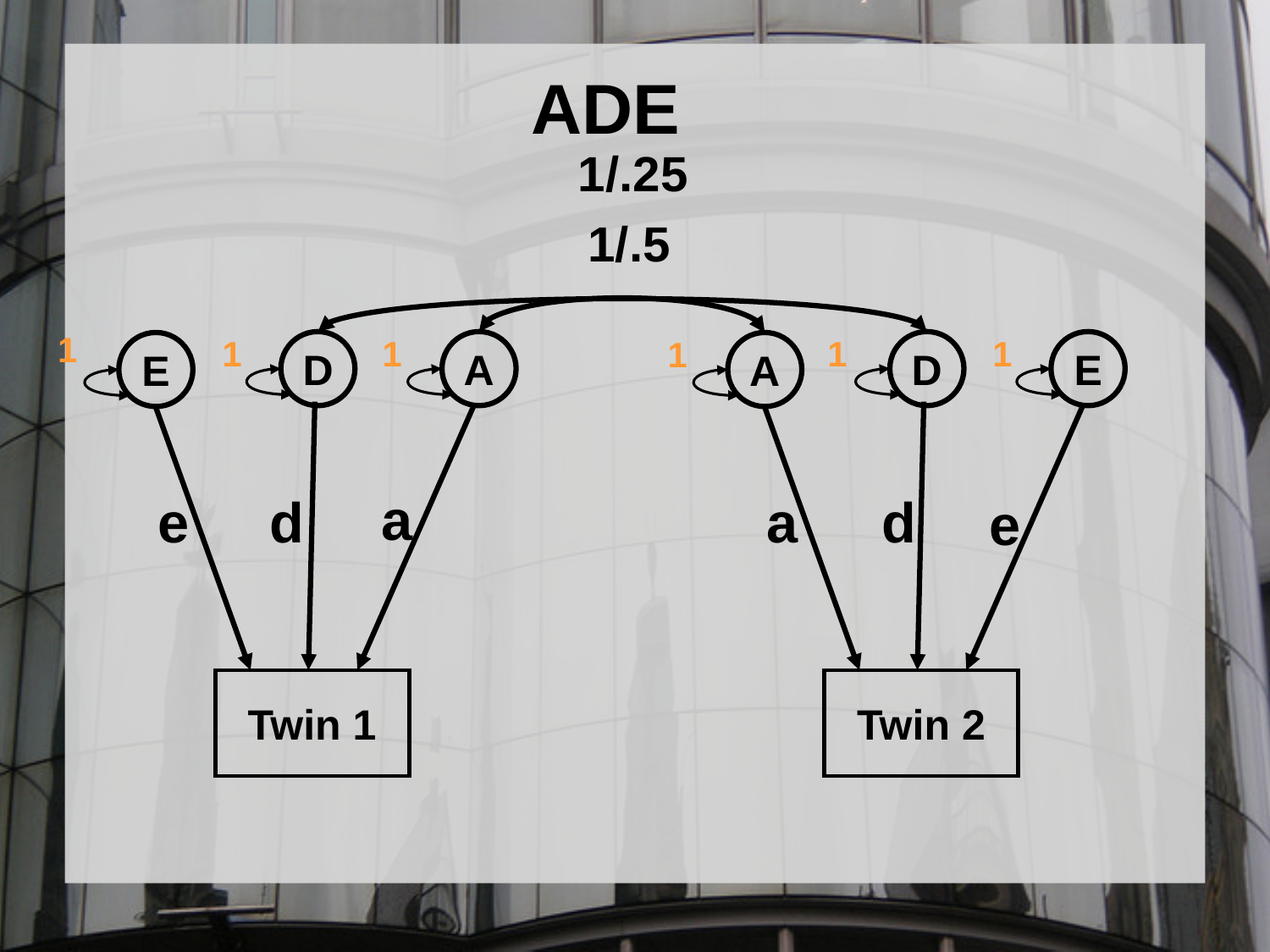

ADE
1/.25
1/.5
1
1
1
1
1
1
D
A
D
E
E
A

a
e
d
a
d
e
Twin 1
Twin 2